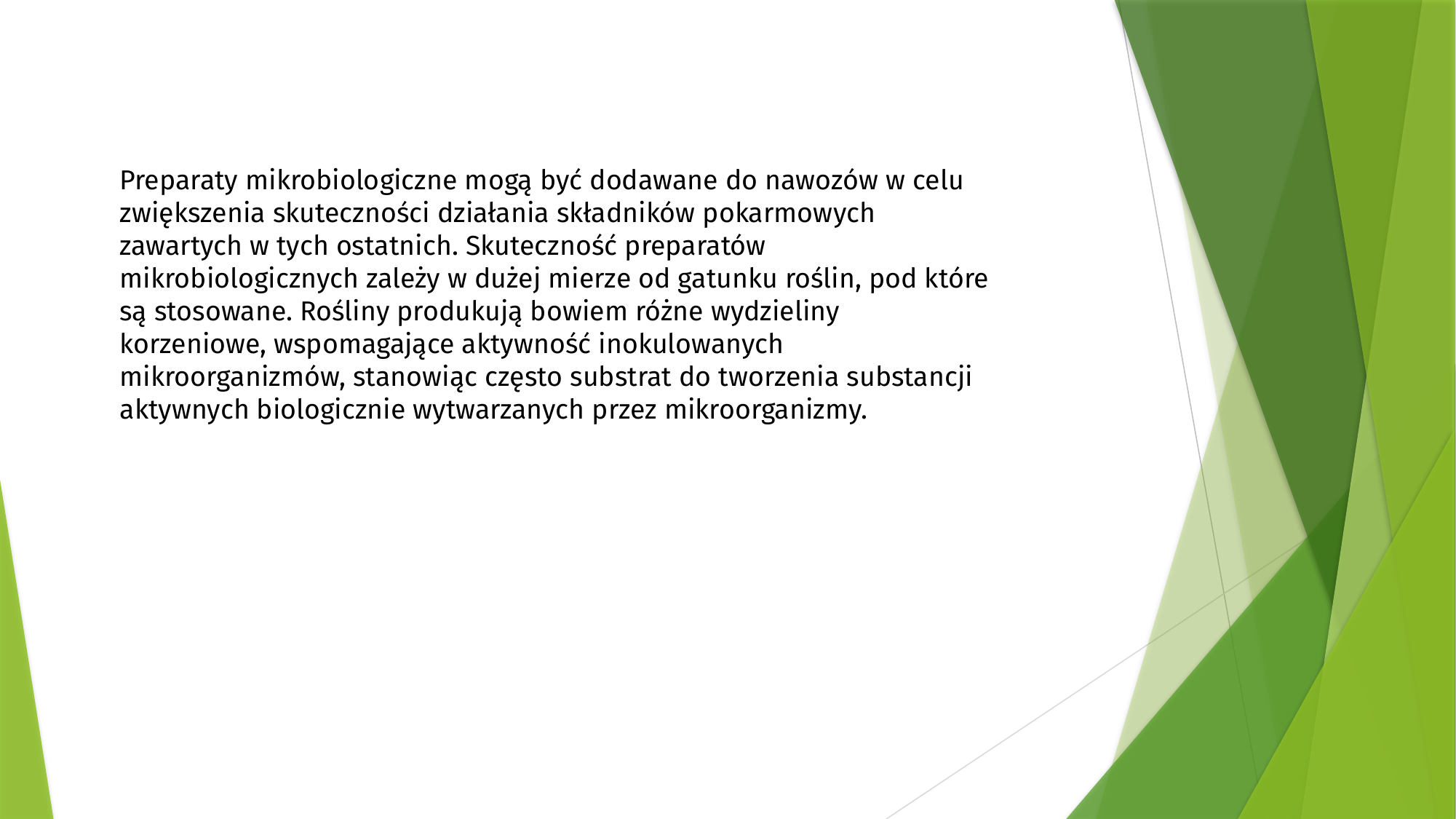

Preparaty mikrobiologiczne mogą być dodawane do nawozów w celu zwiększenia skuteczności działania składników pokarmowych zawartych w tych ostatnich. Skuteczność preparatów mikrobiologicznych zależy w dużej mierze od gatunku roślin, pod które są stosowane. Rośliny produkują bowiem różne wydzieliny korzeniowe, wspomagające aktywność inokulowanych mikroorganizmów, stanowiąc często substrat do tworzenia substancji aktywnych biologicznie wytwarzanych przez mikroorganizmy.